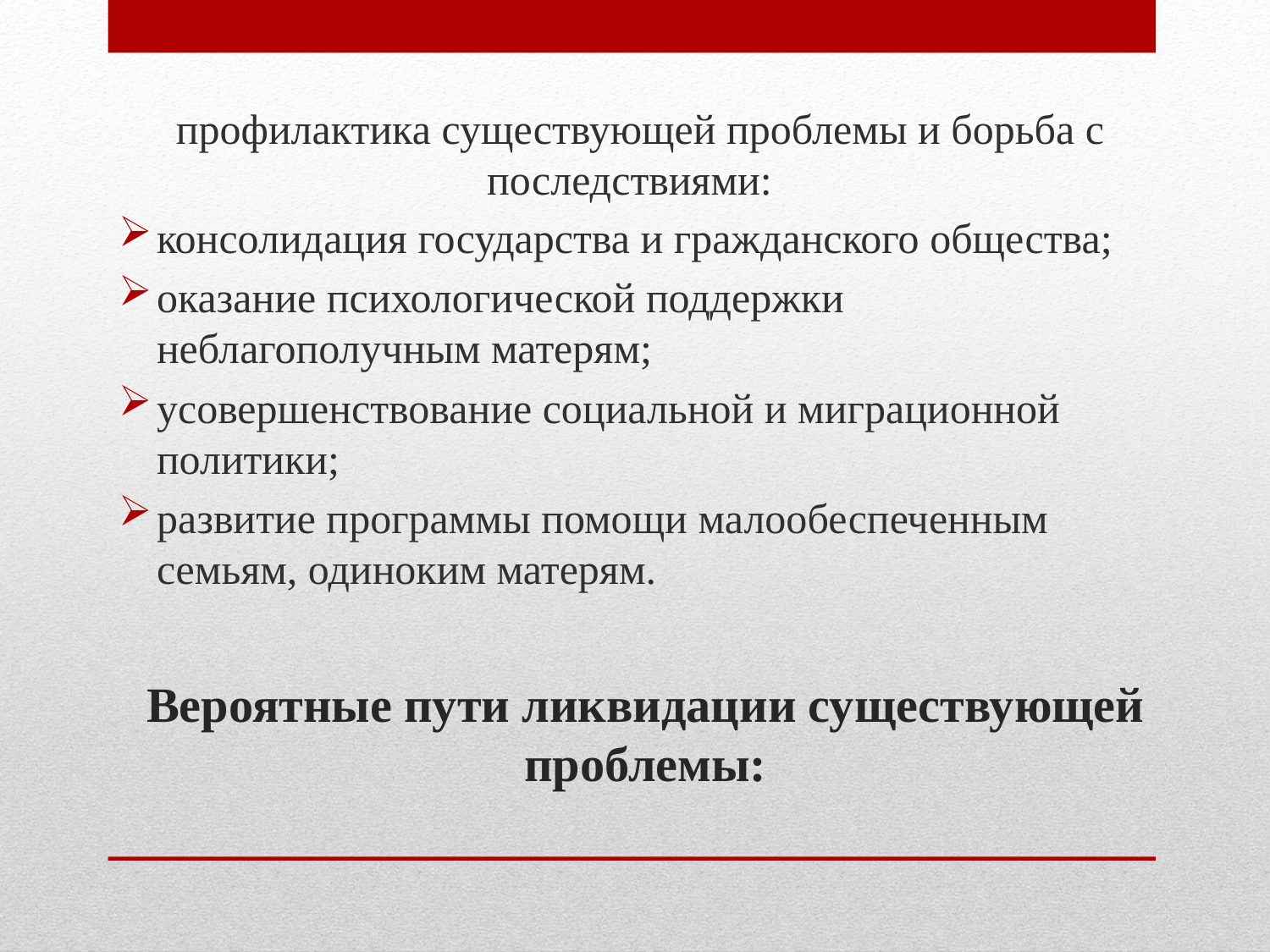

профилактика существующей проблемы и борьба с    последствиями:
консолидация государства и гражданского общества;
оказание психологической поддержки неблагополучным матерям;
усовершенствование социальной и миграционной политики;
развитие программы помощи малообеспеченным семьям, одиноким матерям.

# Вероятные пути ликвидации существующей проблемы: